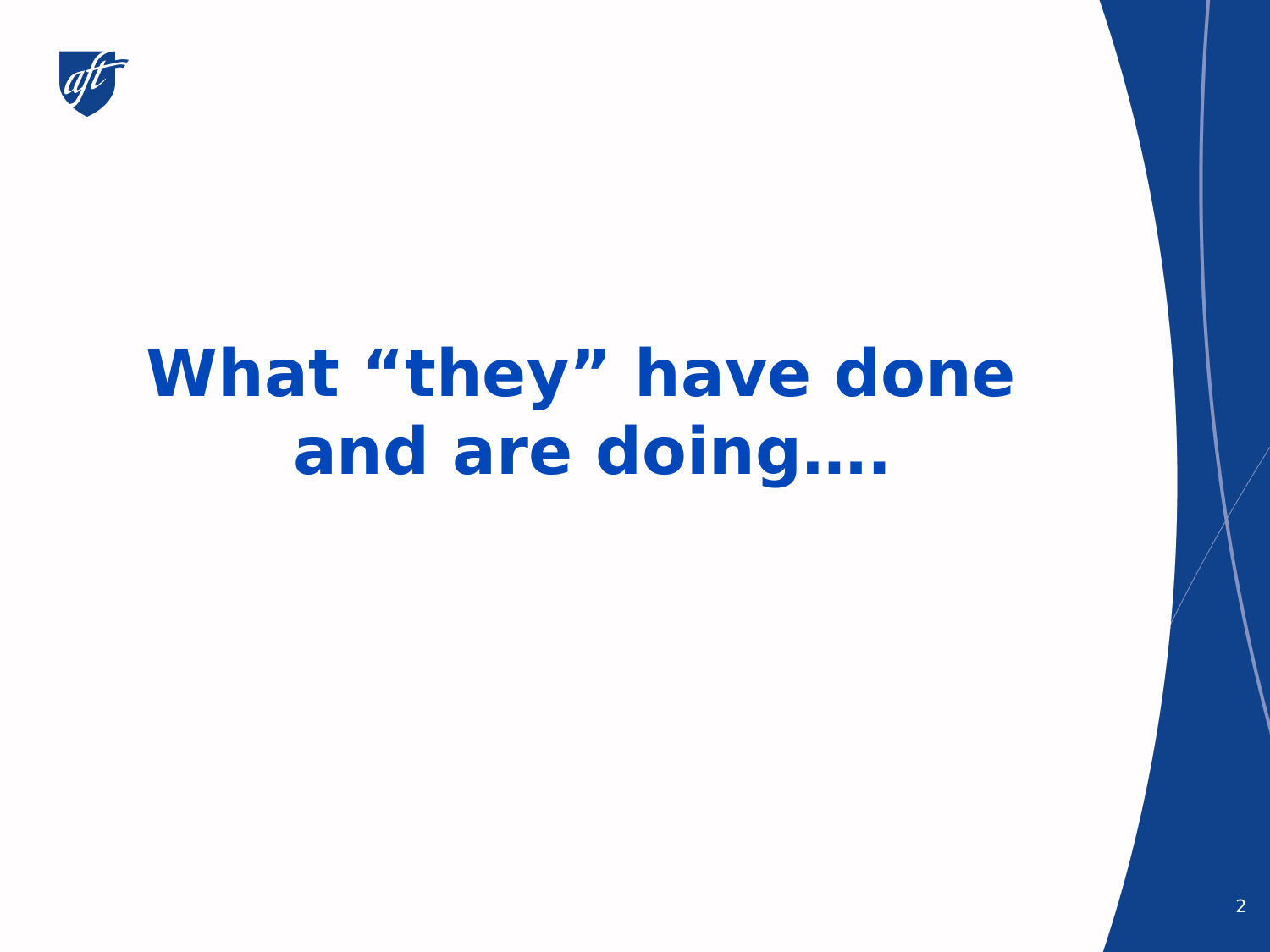

# What “they” have done and are doing….
2